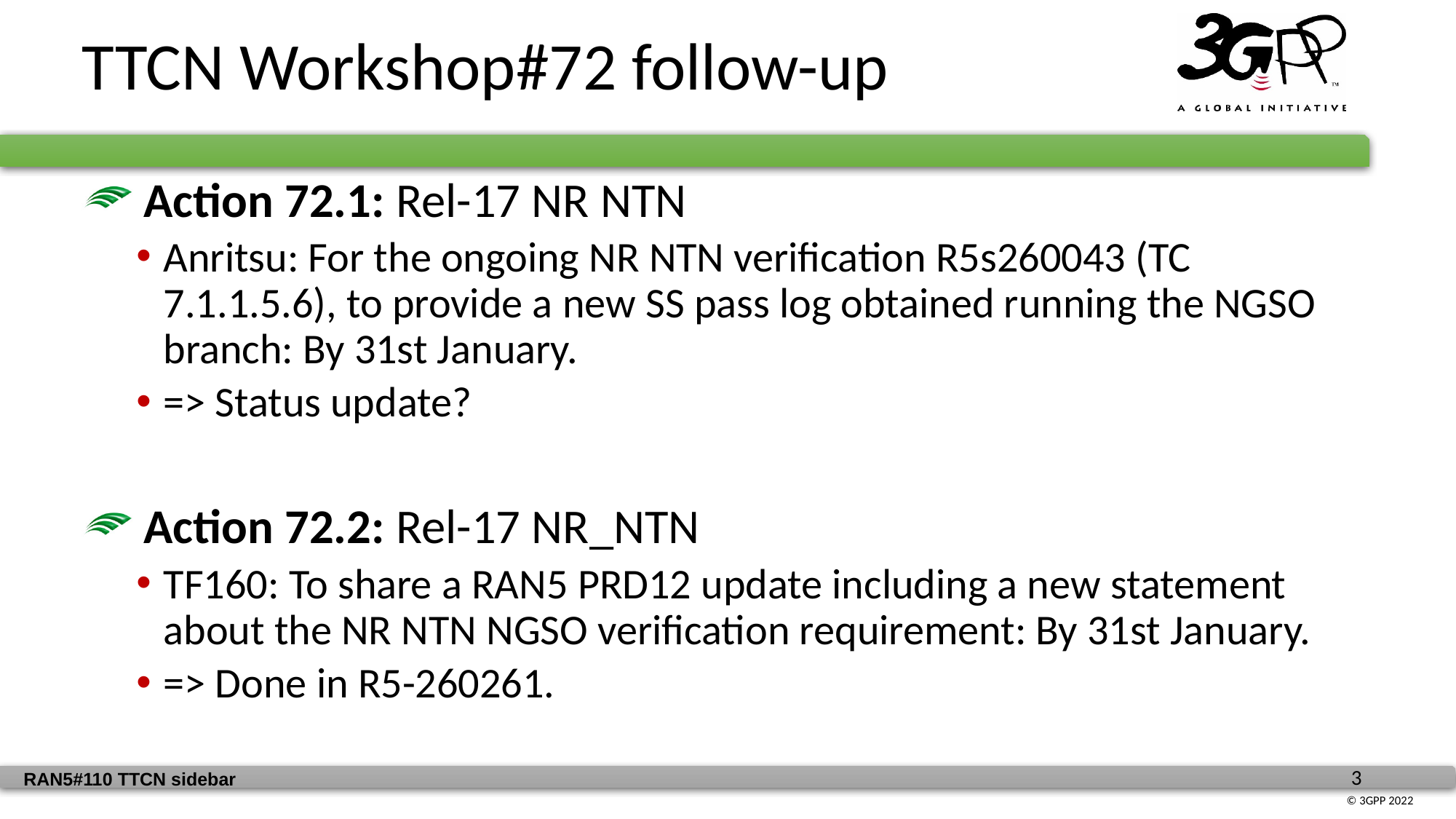

TTCN Workshop#72 follow-up
 Action 72.1: Rel-17 NR NTN
Anritsu: For the ongoing NR NTN verification R5s260043 (TC 7.1.1.5.6), to provide a new SS pass log obtained running the NGSO branch: By 31st January.
=> Status update?

 Action 72.2: Rel-17 NR_NTN
TF160: To share a RAN5 PRD12 update including a new statement about the NR NTN NGSO verification requirement: By 31st January.
=> Done in R5-260261.